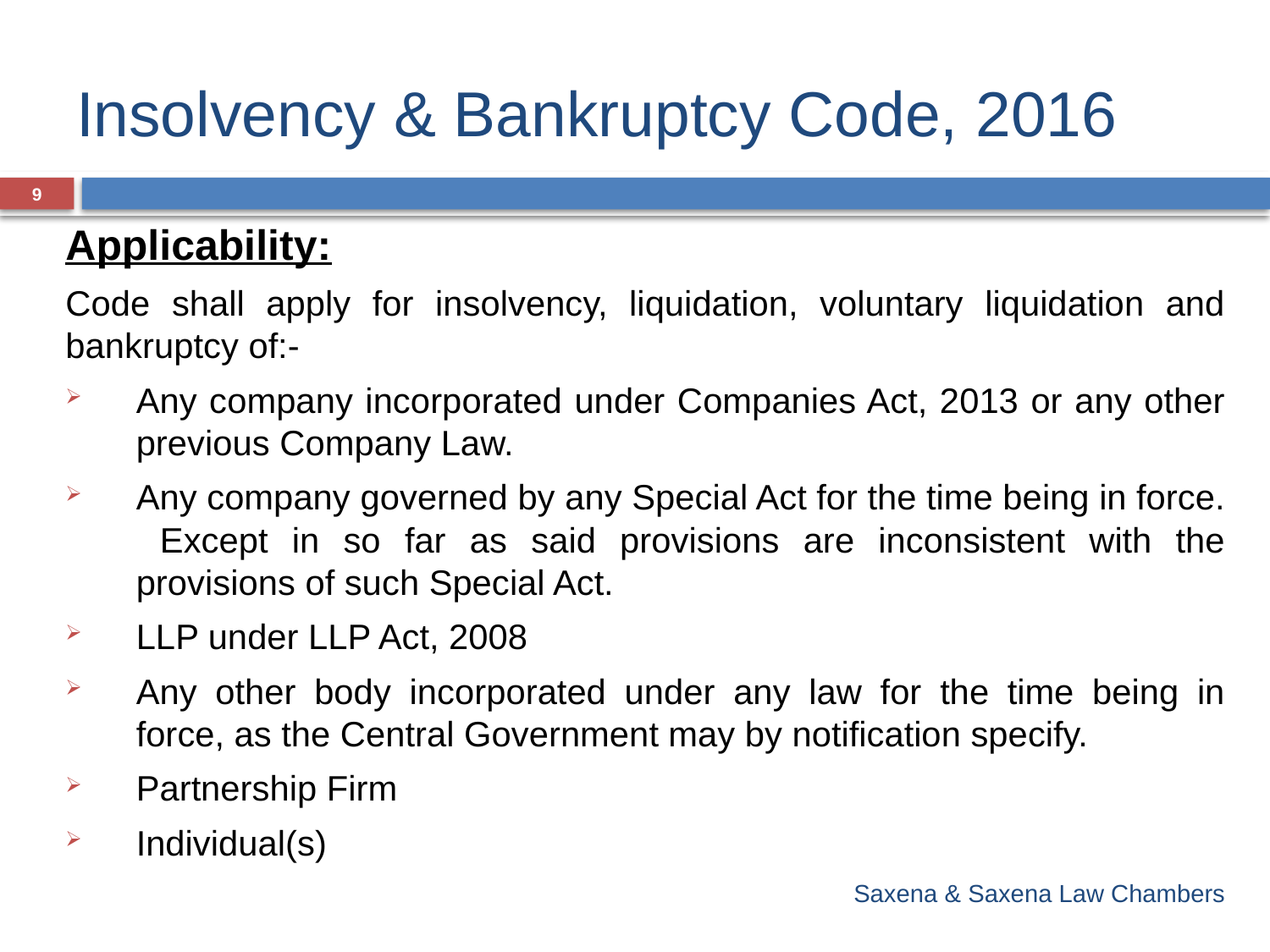

# Insolvency & Bankruptcy Code, 2016
9
Applicability:
Code shall apply for insolvency, liquidation, voluntary liquidation and bankruptcy of:-
Any company incorporated under Companies Act, 2013 or any other previous Company Law.
Any company governed by any Special Act for the time being in force.  Except in so far as said provisions are inconsistent with the provisions of such Special Act.
LLP under LLP Act, 2008
Any other body incorporated under any law for the time being in force, as the Central Government may by notification specify.
Partnership Firm
Individual(s)

Saxena & Saxena Law Chambers